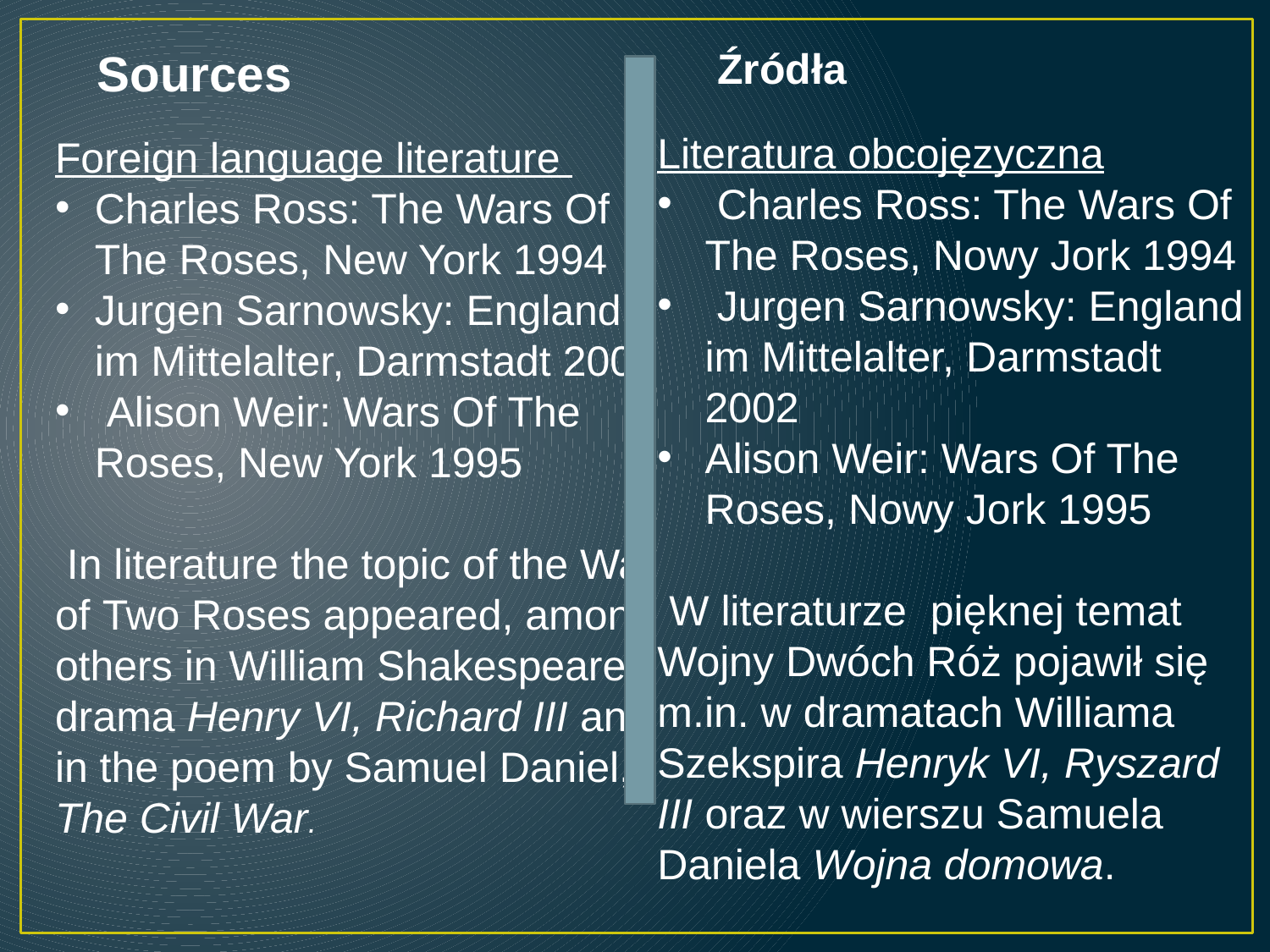

Sources
Źródła

Literatura obcojęzyczna
 Charles Ross: The Wars Of The Roses, Nowy Jork 1994
 Jurgen Sarnowsky: England im Mittelalter, Darmstadt 2002
Alison Weir: Wars Of The Roses, Nowy Jork 1995

 W literaturze  pięknej temat Wojny Dwóch Róż pojawił się m.in. w dramatach Williama Szekspira Henryk VI, Ryszard III oraz w wierszu Samuela Daniela Wojna domowa.
Foreign language literature
Charles Ross: The Wars Of The Roses, New York 1994
Jurgen Sarnowsky: England im Mittelalter, Darmstadt 2002
 Alison Weir: Wars Of The Roses, New York 1995

 In literature the topic of the War of Two Roses appeared, among others in William Shakespeare's drama Henry VI, Richard III and in the poem by Samuel Daniel, The Civil War.